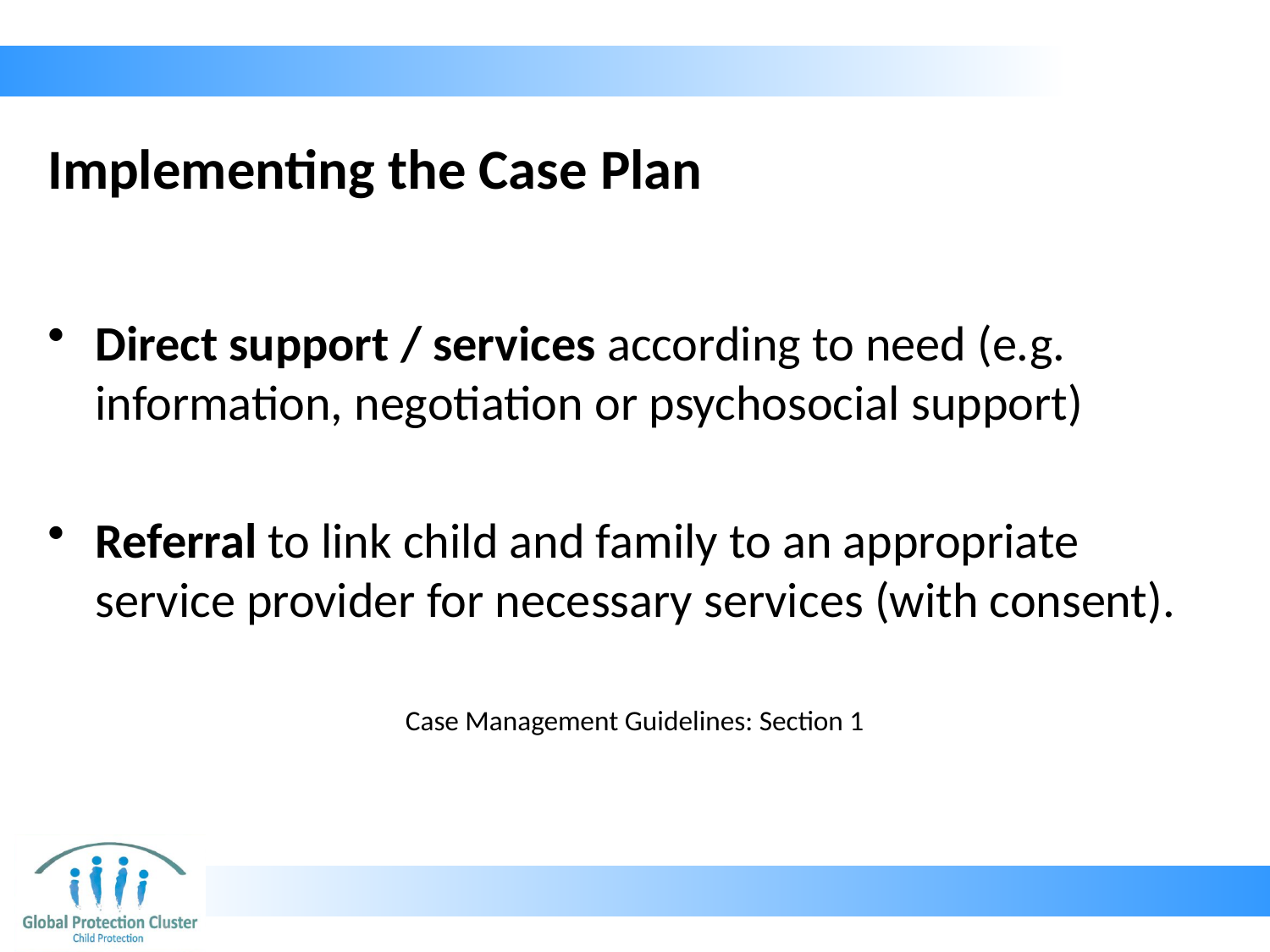

# Implementing the Case Plan

Direct support / services according to need (e.g. information, negotiation or psychosocial support)

Referral to link child and family to an appropriate service provider for necessary services (with consent).

Case Management Guidelines: Section 1